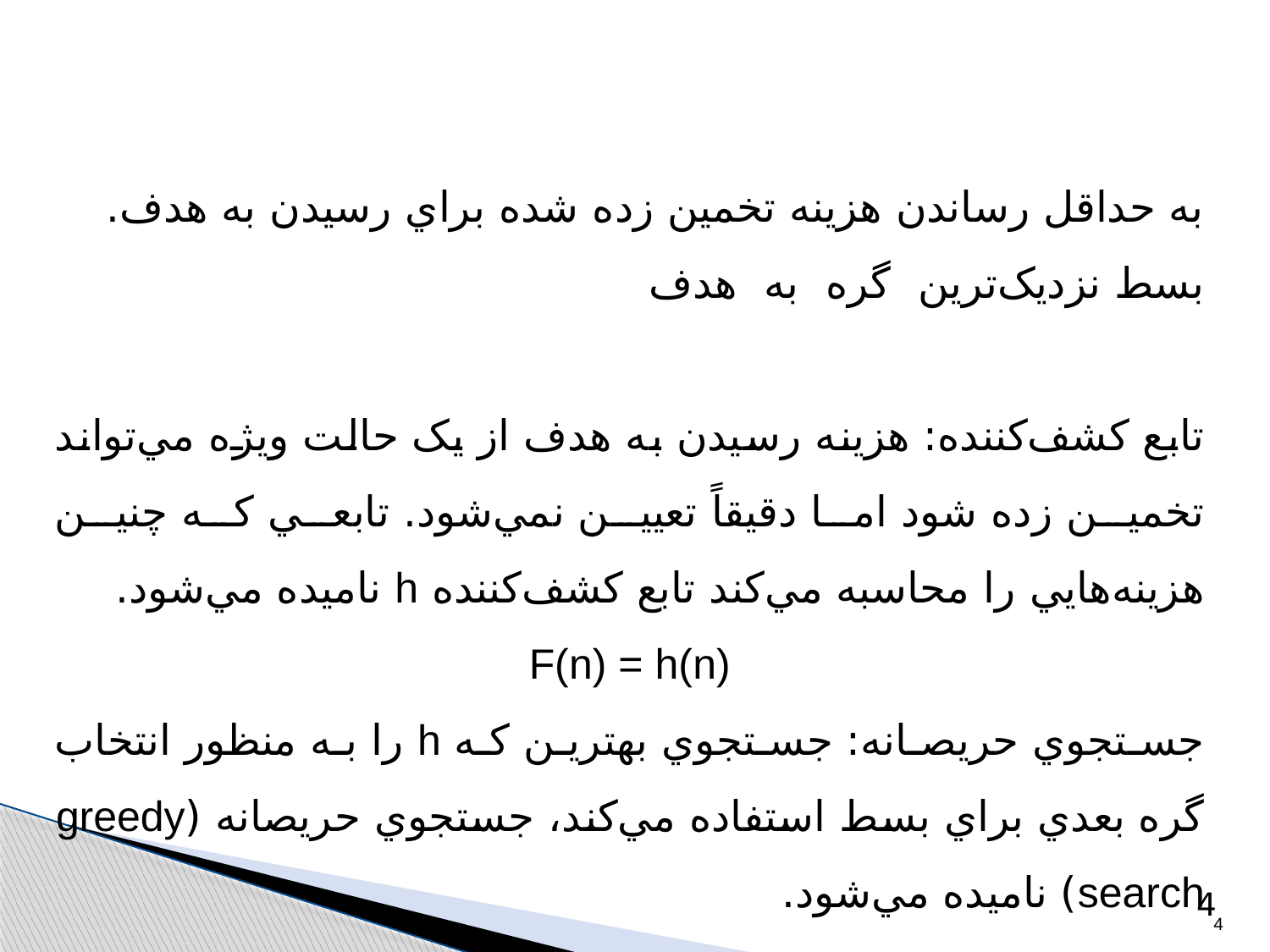

# جستجوي حريصانه
به حداقل رساندن هزينه تخمين زده شده براي رسيدن به هدف.
بسط نزديک‌ترین  گره  به  هدف

تابع کشف‌کننده: هزينه رسيدن به هدف از يک حالت ويژه مي‌تواند تخمين زده شود اما دقيقاً تعيين نمي‌شود. تابعي که چنين هزينه‌هايي را محاسبه مي‌کند تابع کشف‌کننده h ناميده مي‌شود.
F(n) = h(n)
جستجوي حريصانه: جستجوي بهترين که h را به منظور انتخاب گره بعدي براي بسط استفاده مي‌کند، جستجوي حريصانه (greedy search) ناميده مي‌شود.
4